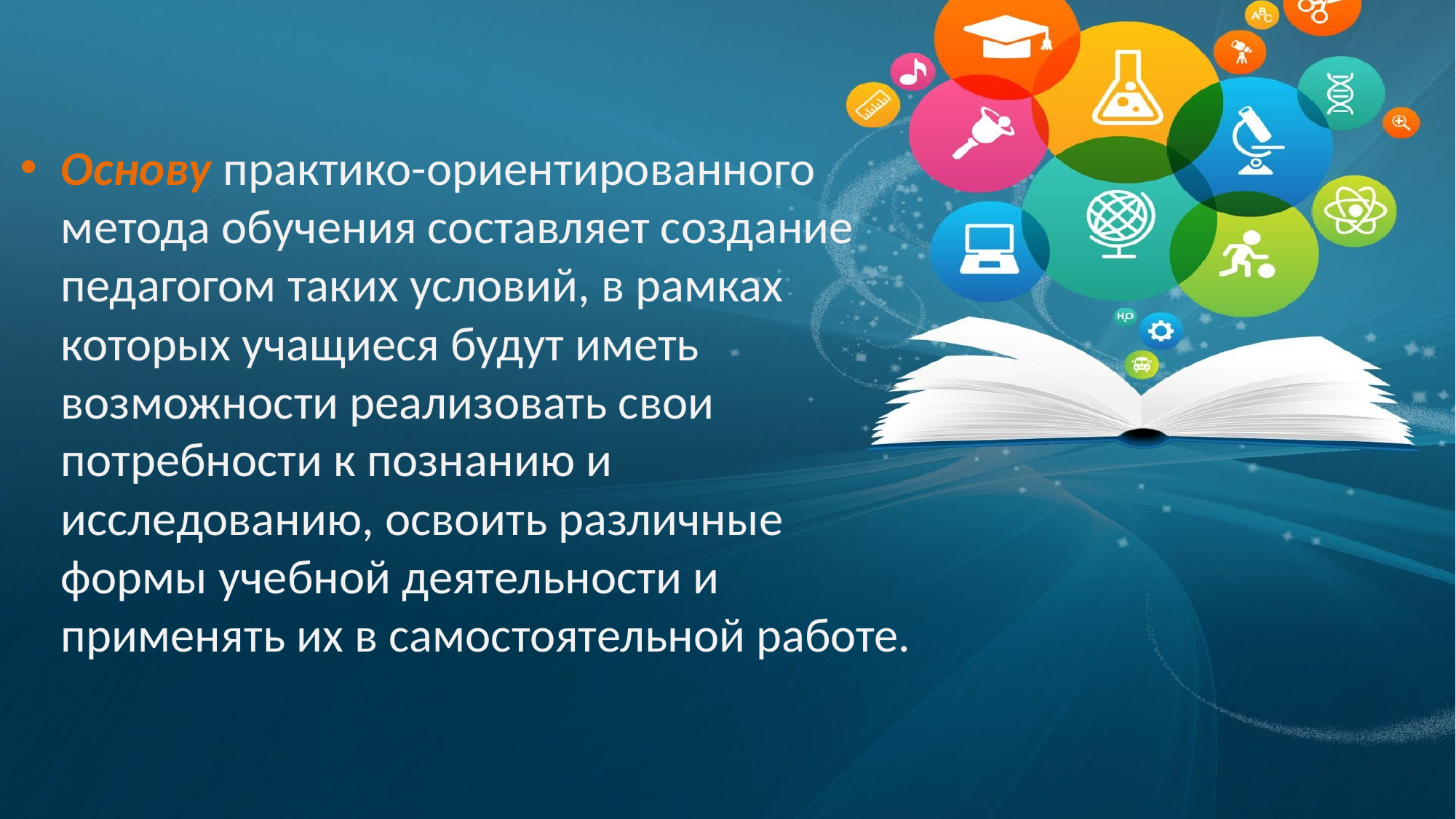

#
Основу практико-ориентированного метода обучения составляет создание педагогом таких условий, в рамках которых учащиеся будут иметь возможности реализовать свои потребности к познанию и исследованию, освоить различные формы учебной деятельности и применять их в самостоятельной работе.